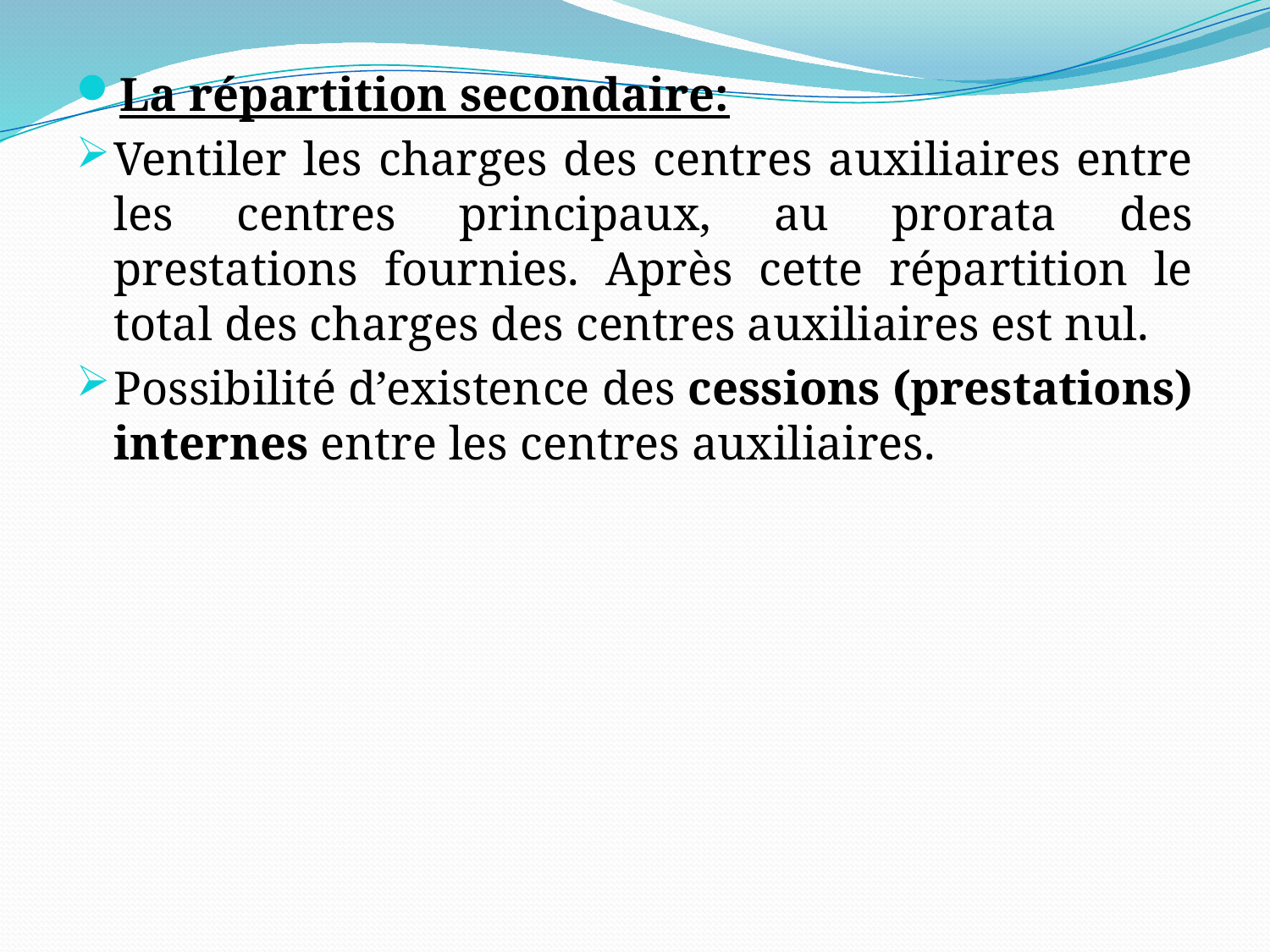

La répartition secondaire:
Ventiler les charges des centres auxiliaires entre les centres principaux, au prorata des prestations fournies. Après cette répartition le total des charges des centres auxiliaires est nul.
Possibilité d’existence des cessions (prestations) internes entre les centres auxiliaires.